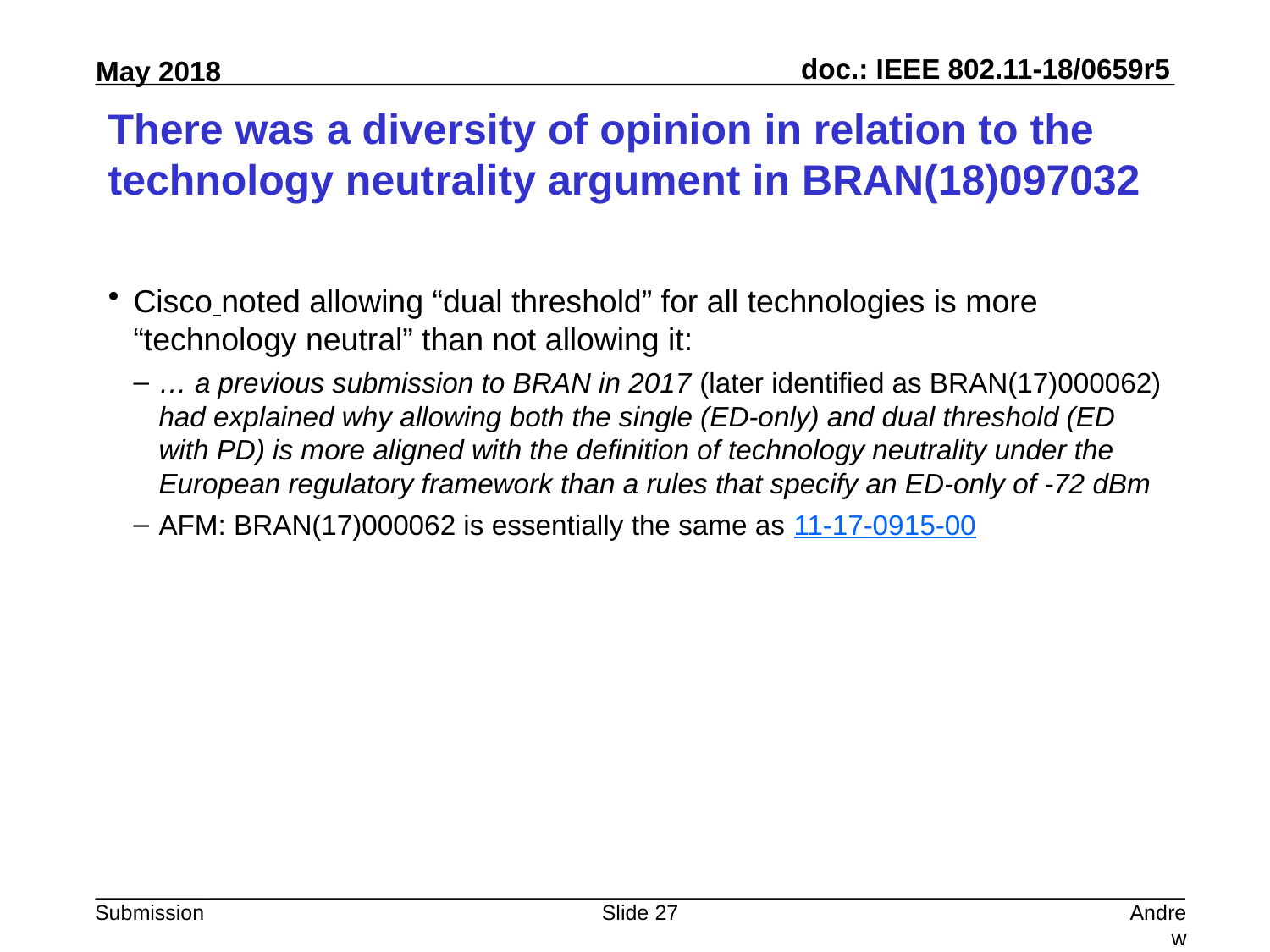

# There was a diversity of opinion in relation to the technology neutrality argument in BRAN(18)097032
Cisco noted allowing “dual threshold” for all technologies is more “technology neutral” than not allowing it:
… a previous submission to BRAN in 2017 (later identified as BRAN(17)000062) had explained why allowing both the single (ED-only) and dual threshold (ED with PD) is more aligned with the definition of technology neutrality under the European regulatory framework than a rules that specify an ED-only of -72 dBm
AFM: BRAN(17)000062 is essentially the same as 11-17-0915-00
Slide 27
Andrew Myles, Cisco